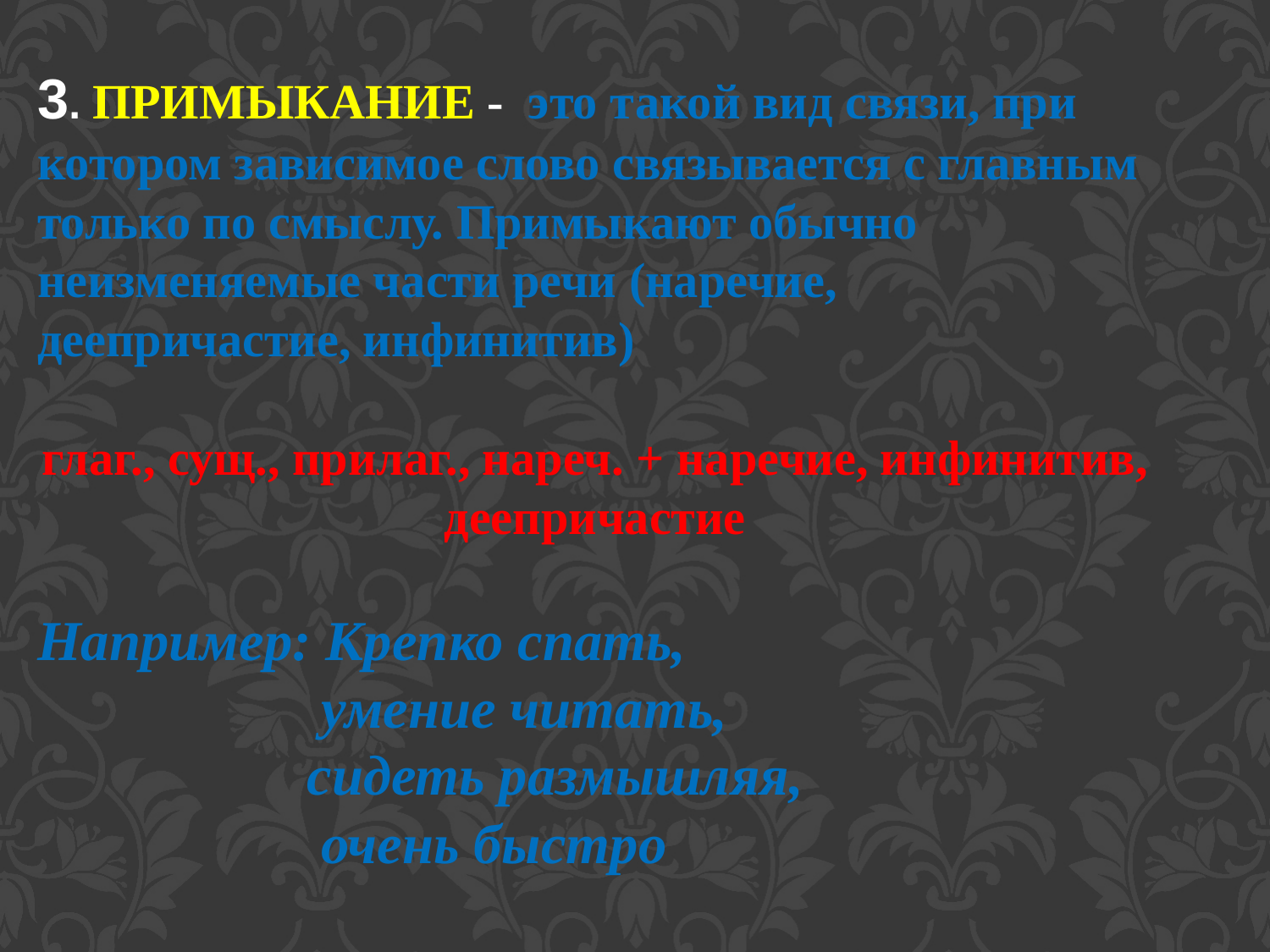

3. Примыкание -  это такой вид связи, при котором зависимое слово связывается с главным только по смыслу. Примыкают обычно неизменяемые части речи (наречие, деепричастие, инфинитив)

глаг., сущ., прилаг., нареч. + наречие, инфинитив, деепричастие

Например: Крепко спать,
                    умение читать,
                   сидеть размышляя,
                    очень быстро